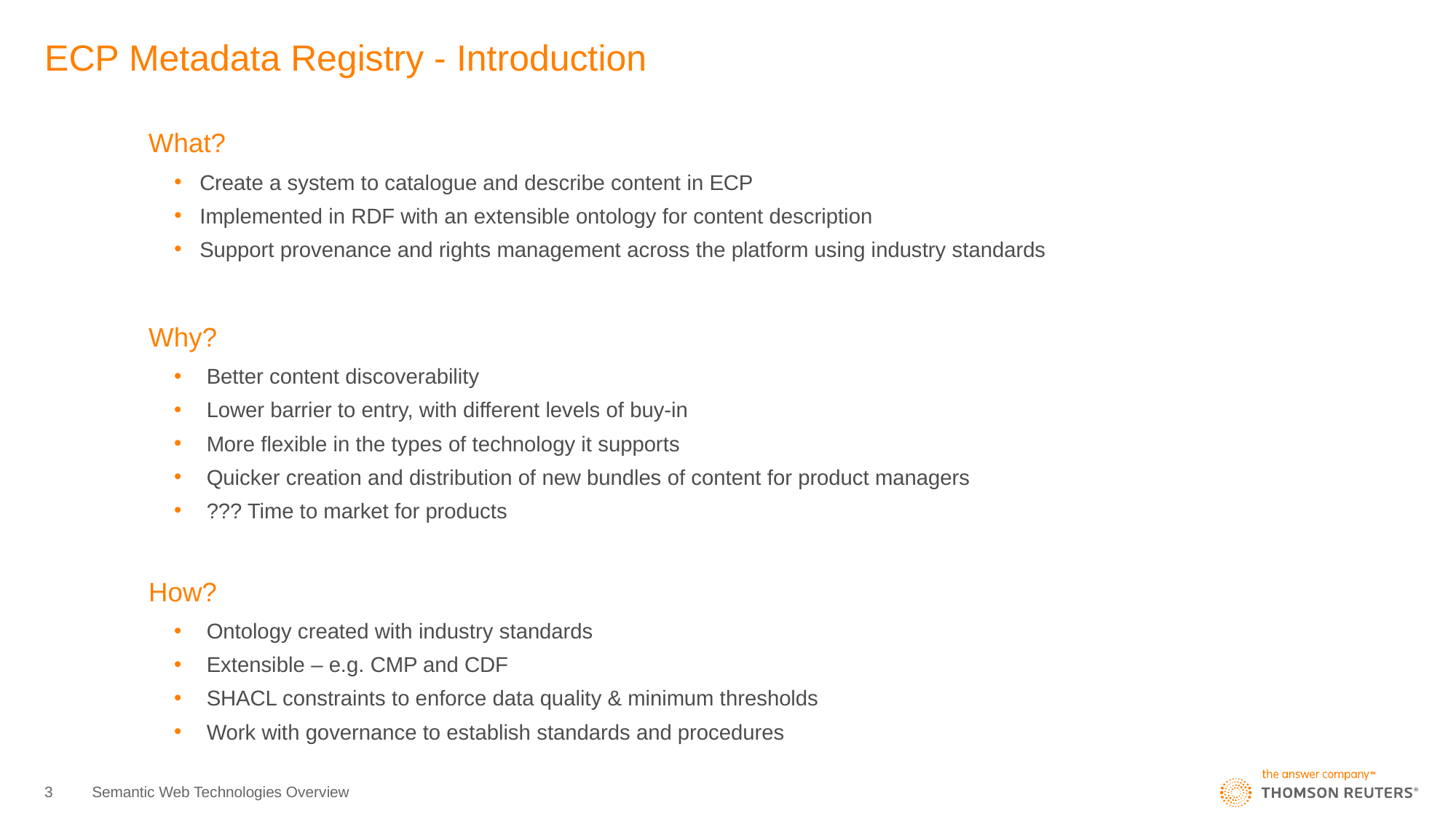

# ECP Metadata Registry - Introduction
What?
Create a system to catalogue and describe content in ECP
Implemented in RDF with an extensible ontology for content description
Support provenance and rights management across the platform using industry standards

Why?
Better content discoverability
Lower barrier to entry, with different levels of buy-in
More flexible in the types of technology it supports
Quicker creation and distribution of new bundles of content for product managers
??? Time to market for products

How?
Ontology created with industry standards
Extensible – e.g. CMP and CDF
SHACL constraints to enforce data quality & minimum thresholds
Work with governance to establish standards and procedures

3
Semantic Web Technologies Overview